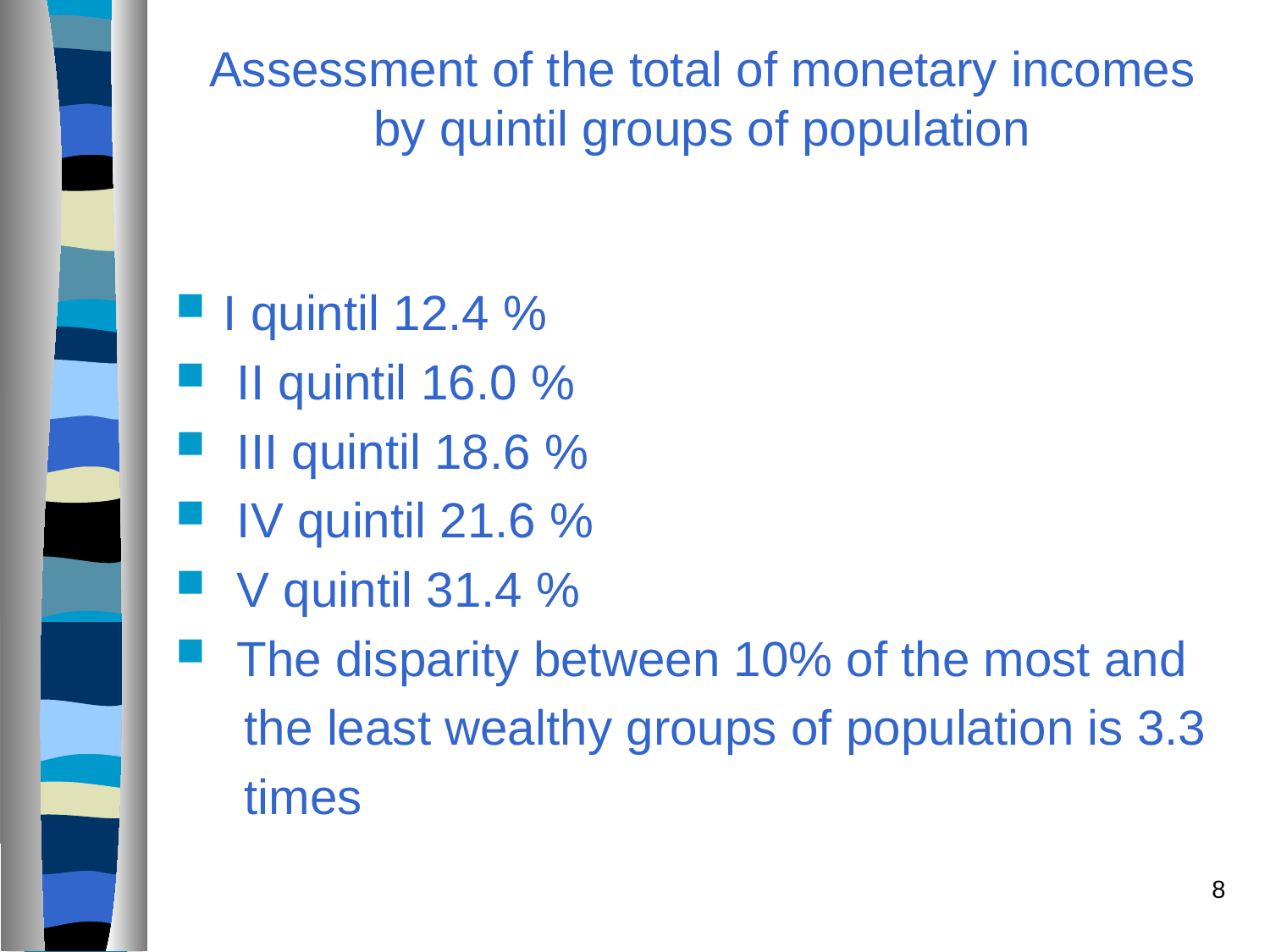

# Assessment of the total of monetary incomes by quintil groups of population
I quintil 12.4 %
 II quintil 16.0 %
 III quintil 18.6 %
 IV quintil 21.6 %
 V quintil 31.4 %
 The disparity between 10% of the most and
     the least wealthy groups of population is 3.3
     times

8